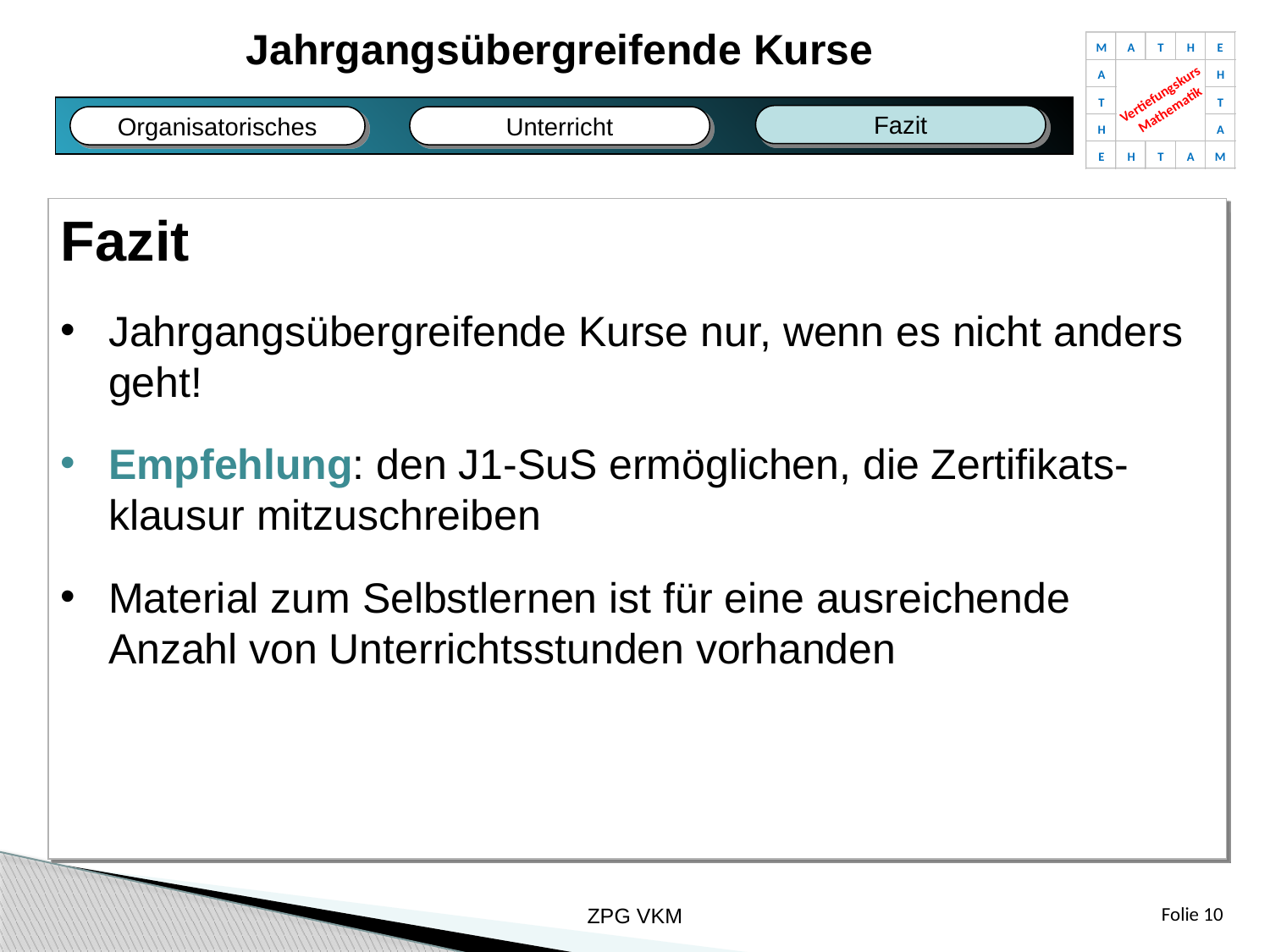

Jahrgangsübergreifende Kurse

M
A
T
H
E

A
H
Vertiefungskurs
Mathematik

T
T

H
A

E
H
T
A
M

Fazit
Organisatorisches
Unterricht
Fazit
Bildungsplan
Fachliches
Unterricht
Fazit
Jahrgangsübergreifende Kurse nur, wenn es nicht anders
geht!
Empfehlung: den J1-SuS ermöglichen, die Zertifikats-
klausur mitzuschreiben
Material zum Selbstlernen ist für eine ausreichende
Anzahl von Unterrichtsstunden vorhanden

ZPG VKM
Folie 10